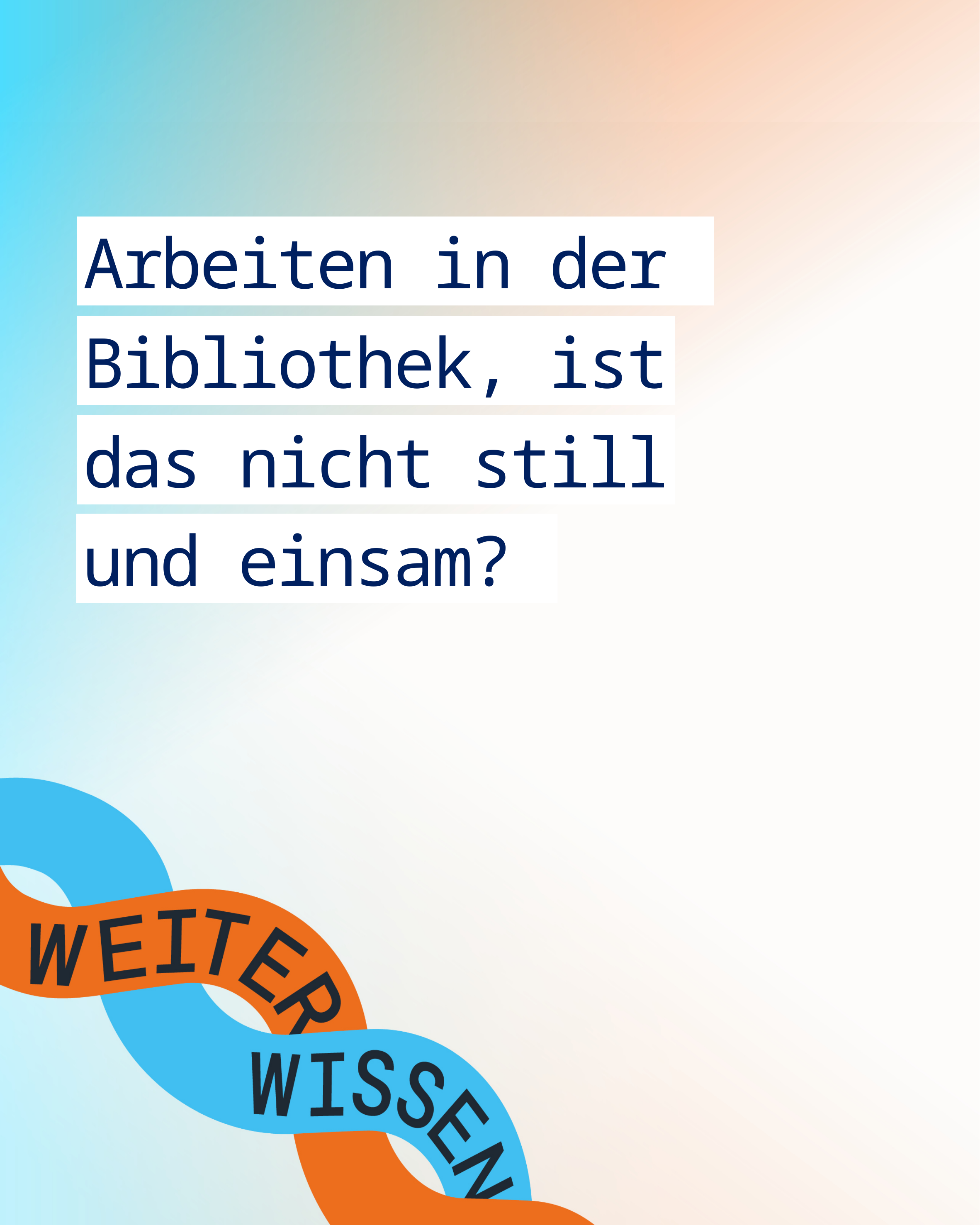

Arbeiten in der
Bibliothek, ist
das nicht still
und einsam?